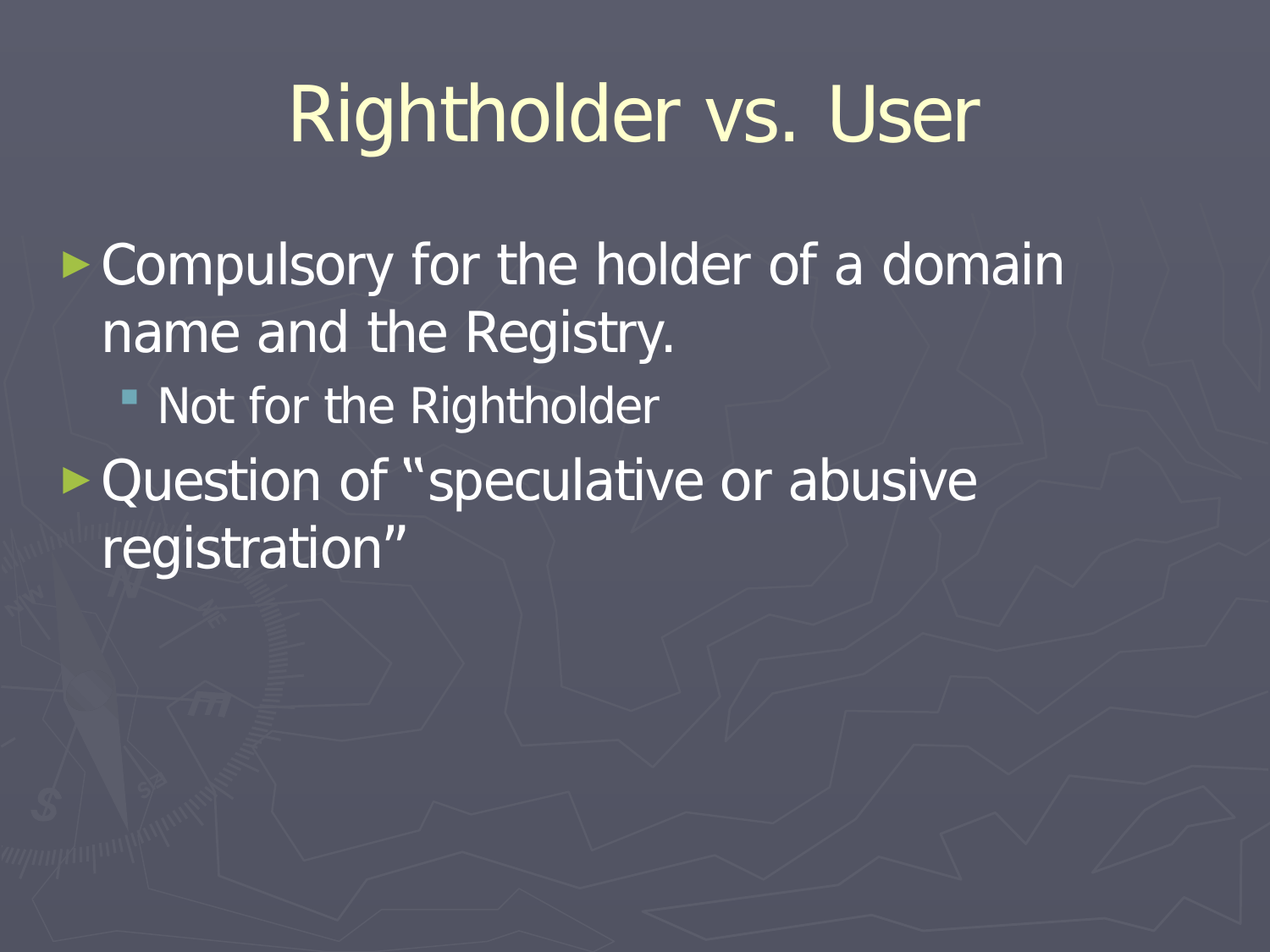

Rightholder vs. User
Compulsory for the holder of a domain name and the Registry.
Not for the Rightholder
Question of “speculative or abusive registration”